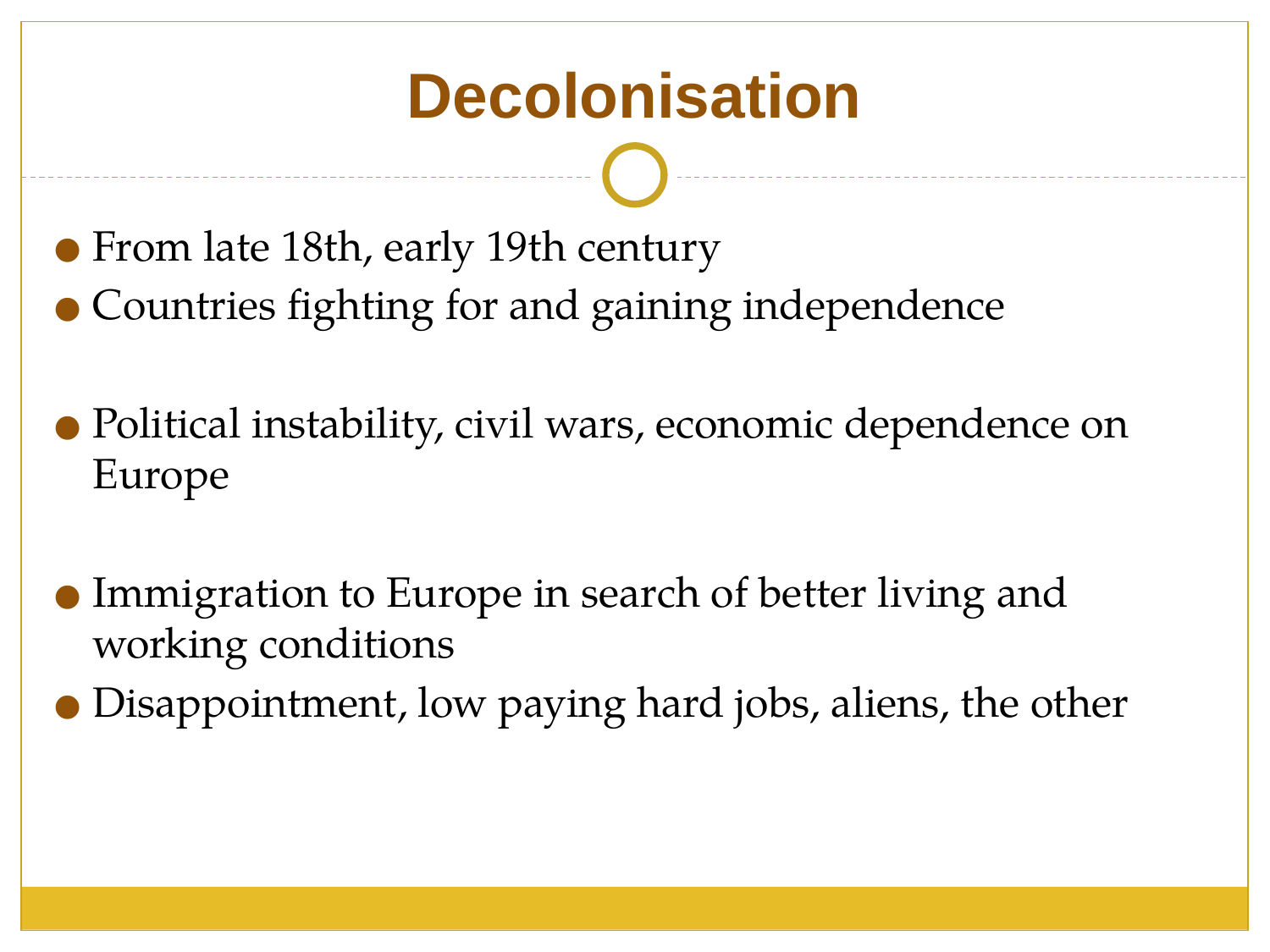

# Decolonisation
From late 18th, early 19th century
Countries fighting for and gaining independence

Political instability, civil wars, economic dependence on Europe

Immigration to Europe in search of better living and working conditions
Disappointment, low paying hard jobs, aliens, the other